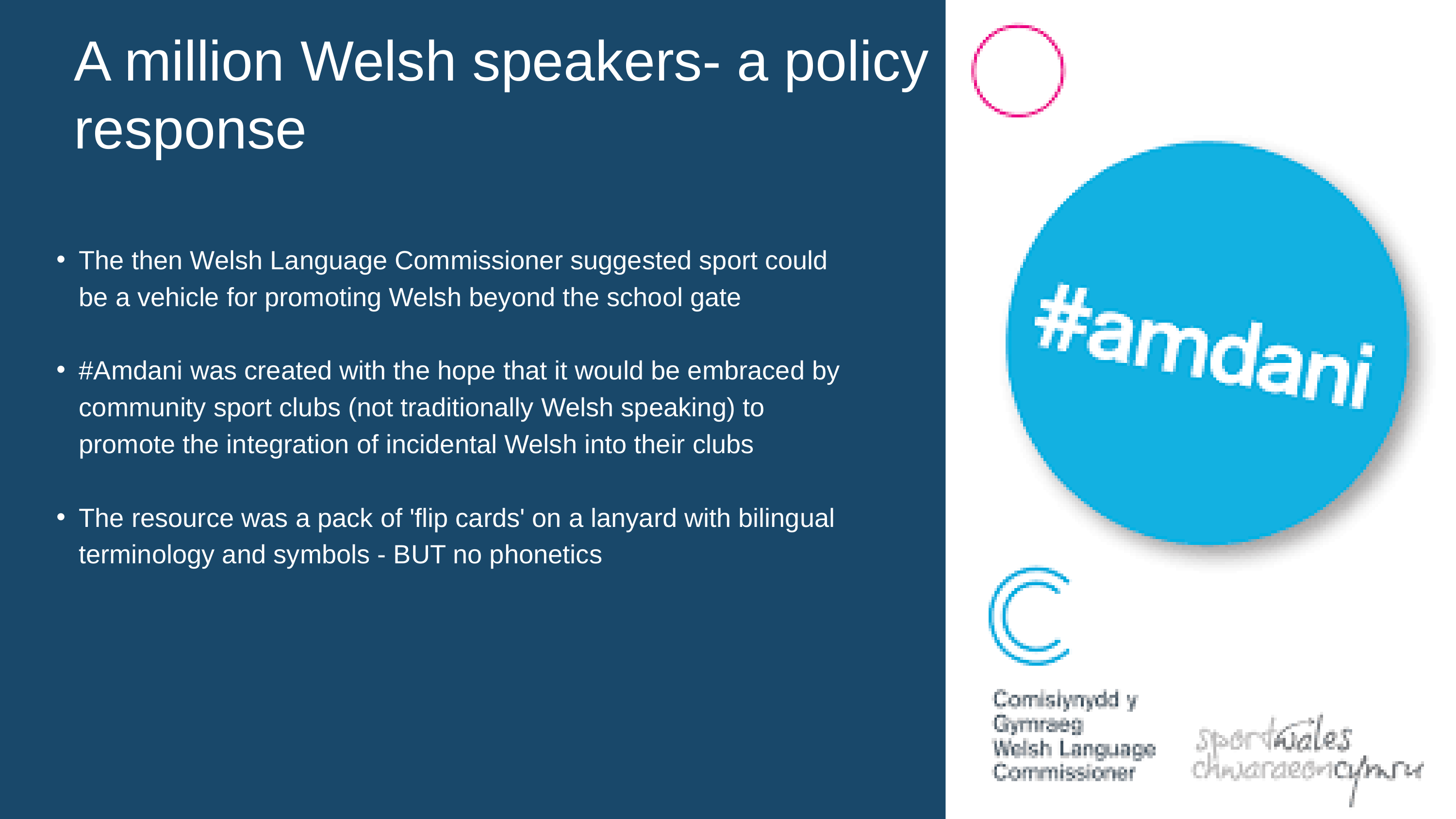

A million Welsh speakers- a policy response
The then Welsh Language Commissioner suggested sport could be a vehicle for promoting Welsh beyond the school gate

#Amdani was created with the hope that it would be embraced by community sport clubs (not traditionally Welsh speaking) to promote the integration of incidental Welsh into their clubs

The resource was a pack of 'flip cards' on a lanyard with bilingual terminology and symbols - BUT no phonetics